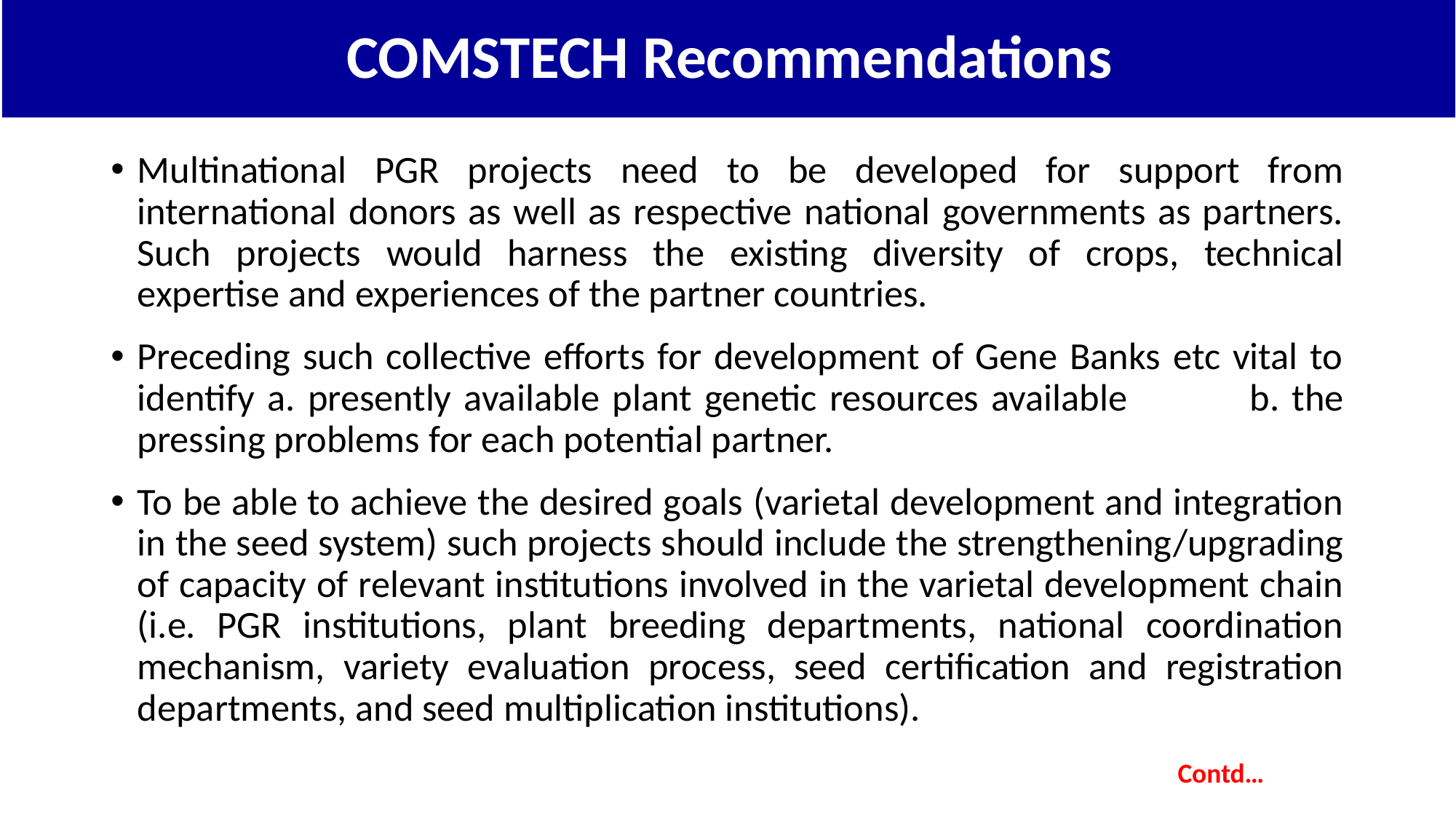

COMSTECH Recommendations
# Recommendations (contd.)
Multinational PGR projects need to be developed for support from international donors as well as respective national governments as partners. Such projects would harness the existing diversity of crops, technical expertise and experiences of the partner countries.
Preceding such collective efforts for development of Gene Banks etc vital to identify a. presently available plant genetic resources available 		        b. the pressing problems for each potential partner.
To be able to achieve the desired goals (varietal development and integration in the seed system) such projects should include the strengthening/upgrading of capacity of relevant institutions involved in the varietal development chain (i.e. PGR institutions, plant breeding departments, national coordination mechanism, variety evaluation process, seed certification and registration departments, and seed multiplication institutions).

Contd…